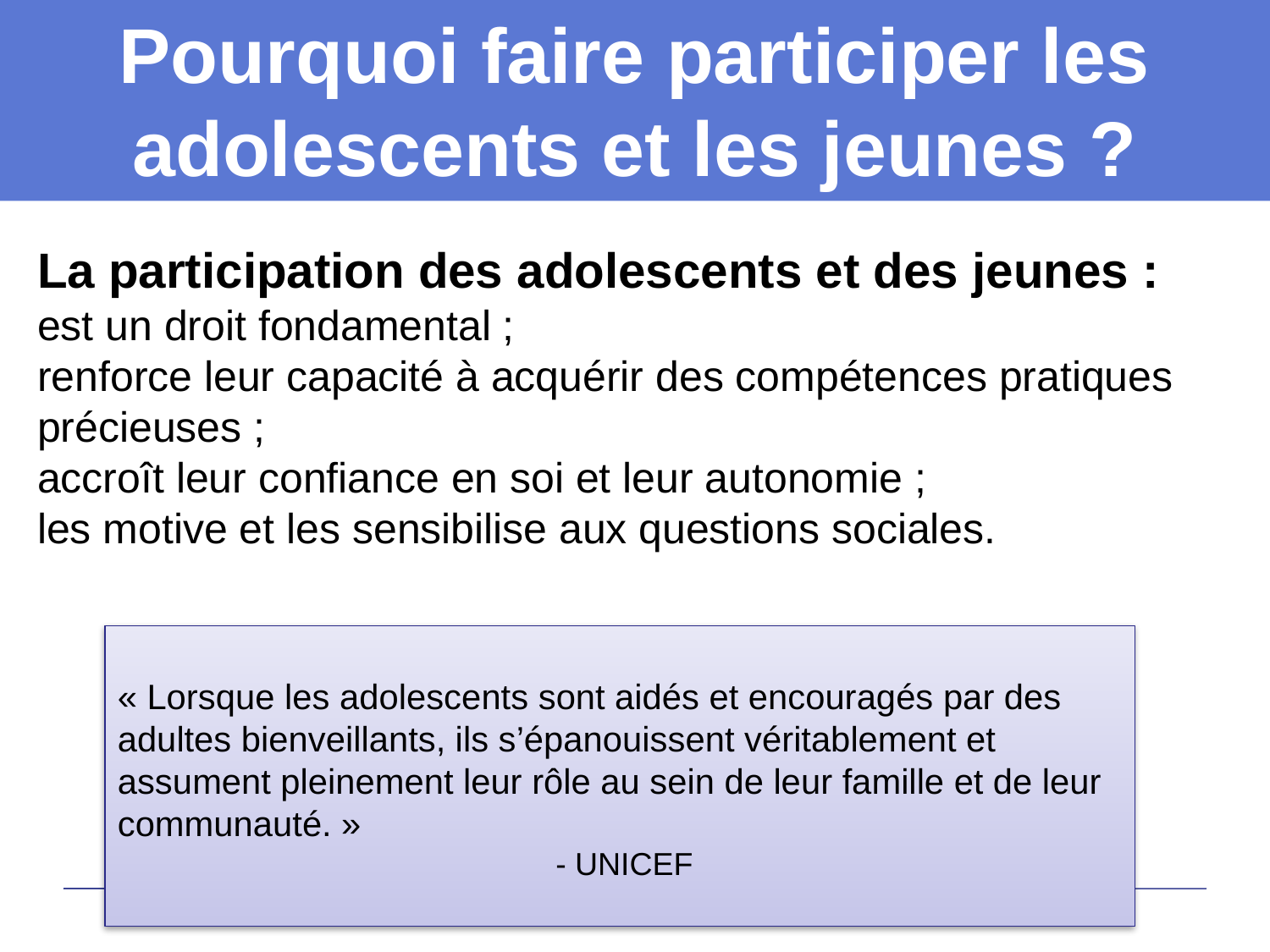

Pourquoi faire participer les adolescents et les jeunes ?

La participation des adolescents et des jeunes :
est un droit fondamental ;
renforce leur capacité à acquérir des compétences pratiques précieuses ;
accroît leur confiance en soi et leur autonomie ;
les motive et les sensibilise aux questions sociales.

« Lorsque les adolescents sont aidés et encouragés par des adultes bienveillants, ils s’épanouissent véritablement et assument pleinement leur rôle au sein de leur famille et de leur communauté. »
	                                   - UNICEF